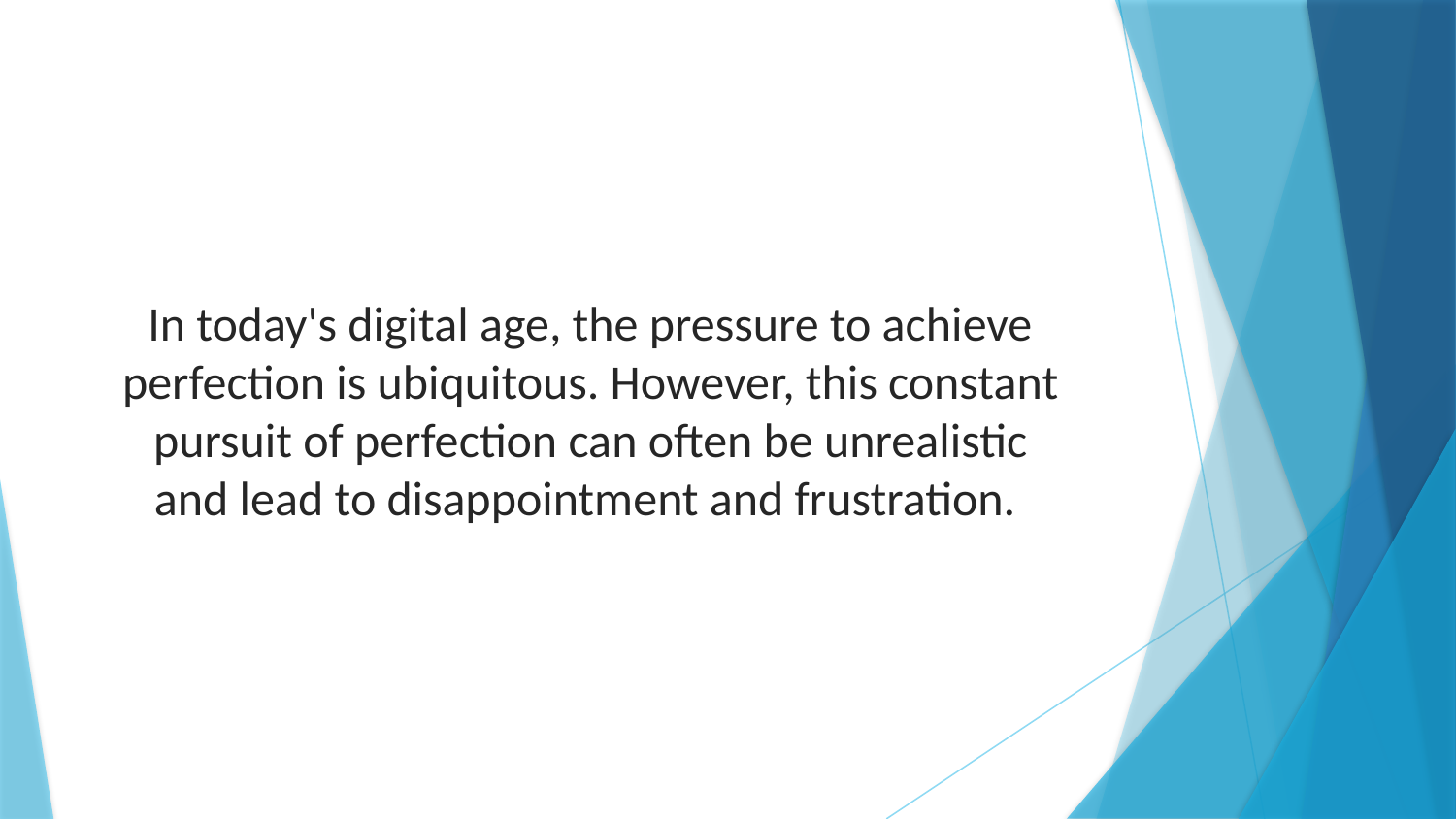

In today's digital age, the pressure to achieve perfection is ubiquitous. However, this constant pursuit of perfection can often be unrealistic and lead to disappointment and frustration.